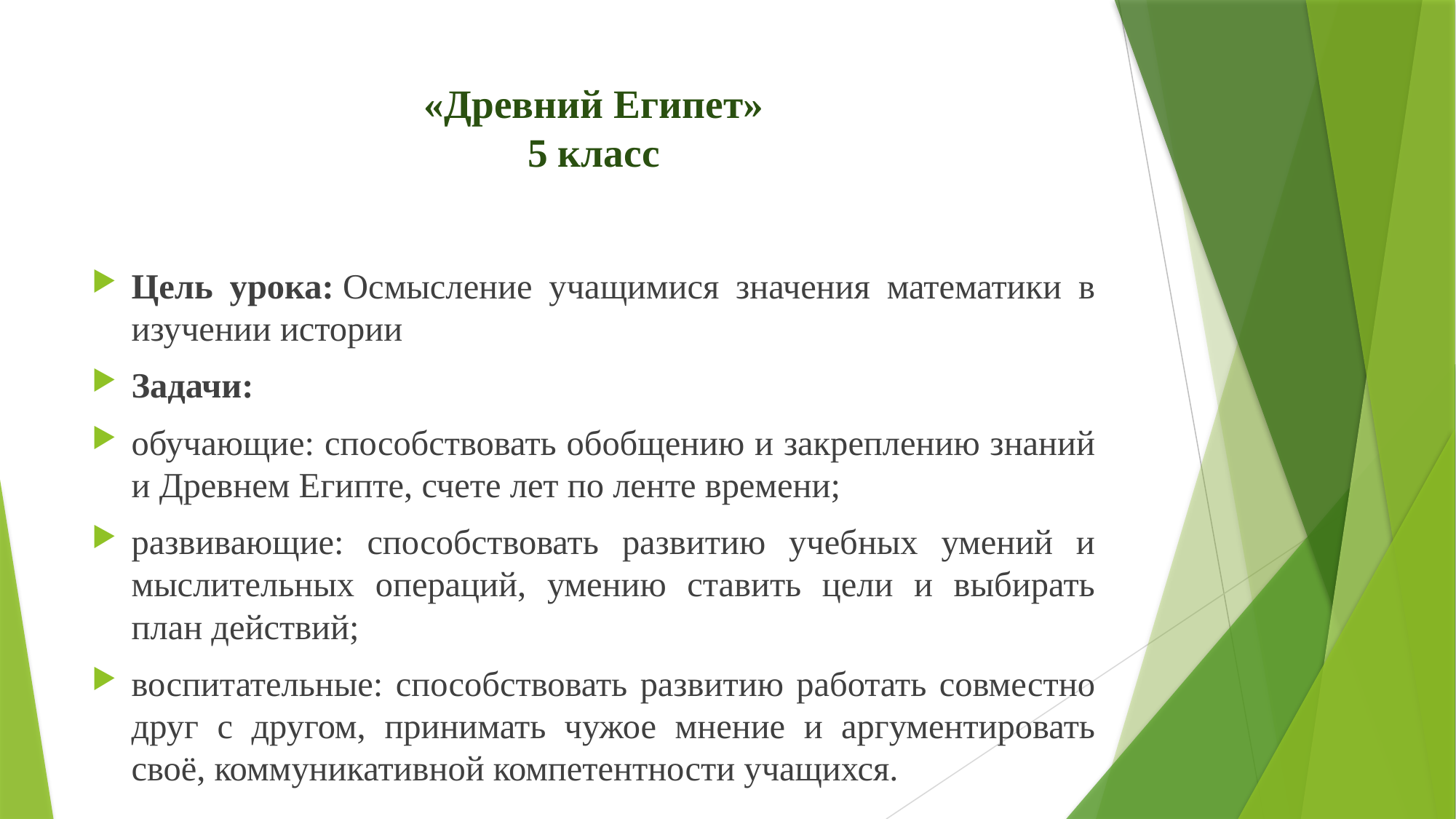

# «Древний Египет» 5 класс
Цель урока: Осмысление учащимися значения математики в изучении истории
Задачи:
обучающие: способствовать обобщению и закреплению знаний и Древнем Египте, счете лет по ленте времени;
развивающие: способствовать развитию учебных умений и мыслительных операций, умению ставить цели и выбирать план действий;
воспитательные: способствовать развитию работать совместно друг с другом, принимать чужое мнение и аргументировать своё, коммуникативной компетентности учащихся.